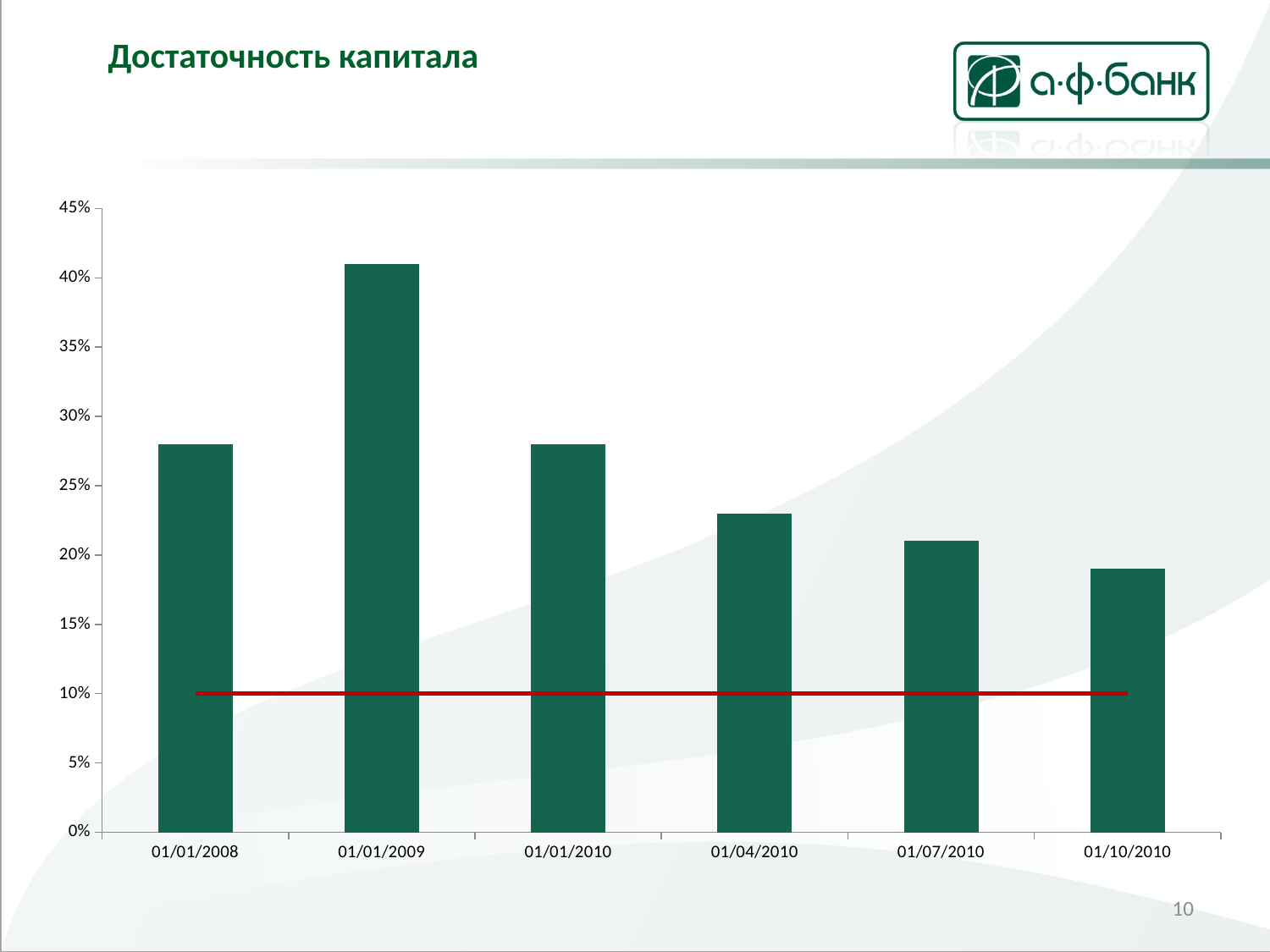

Достаточность капитала

### Chart

| Category |   Достаточность капитала |  |
|---|---|---|
| 39448 | 0.2800000000000001 | 0.1 |
| 39814 | 0.41000000000000003 | 0.1 |
| 40179 | 0.2800000000000001 | 0.1 |
| 40269 | 0.23 | 0.1 |
| 40360 | 0.21000000000000002 | 0.1 |
| 40452 | 0.19 | 0.1 |
10